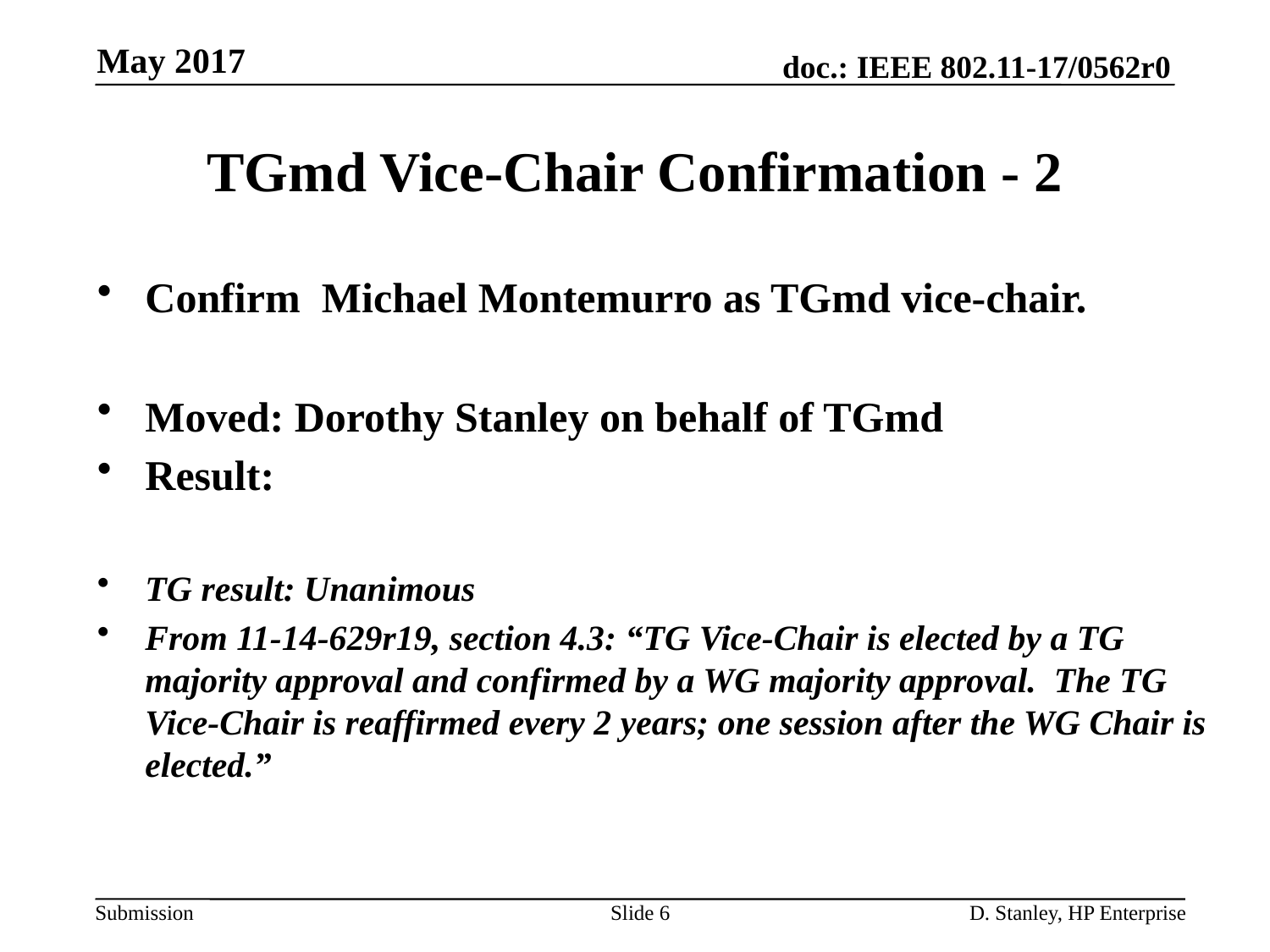

May 2017
# TGmd Vice-Chair Confirmation - 2
Confirm  Michael Montemurro as TGmd vice-chair.

Moved: Dorothy Stanley on behalf of TGmd
Result:

TG result: Unanimous
From 11-14-629r19, section 4.3: “TG Vice-Chair is elected by a TG majority approval and confirmed by a WG majority approval.  The TG Vice-Chair is reaffirmed every 2 years; one session after the WG Chair is elected.”

Slide 6
D. Stanley, HP Enterprise